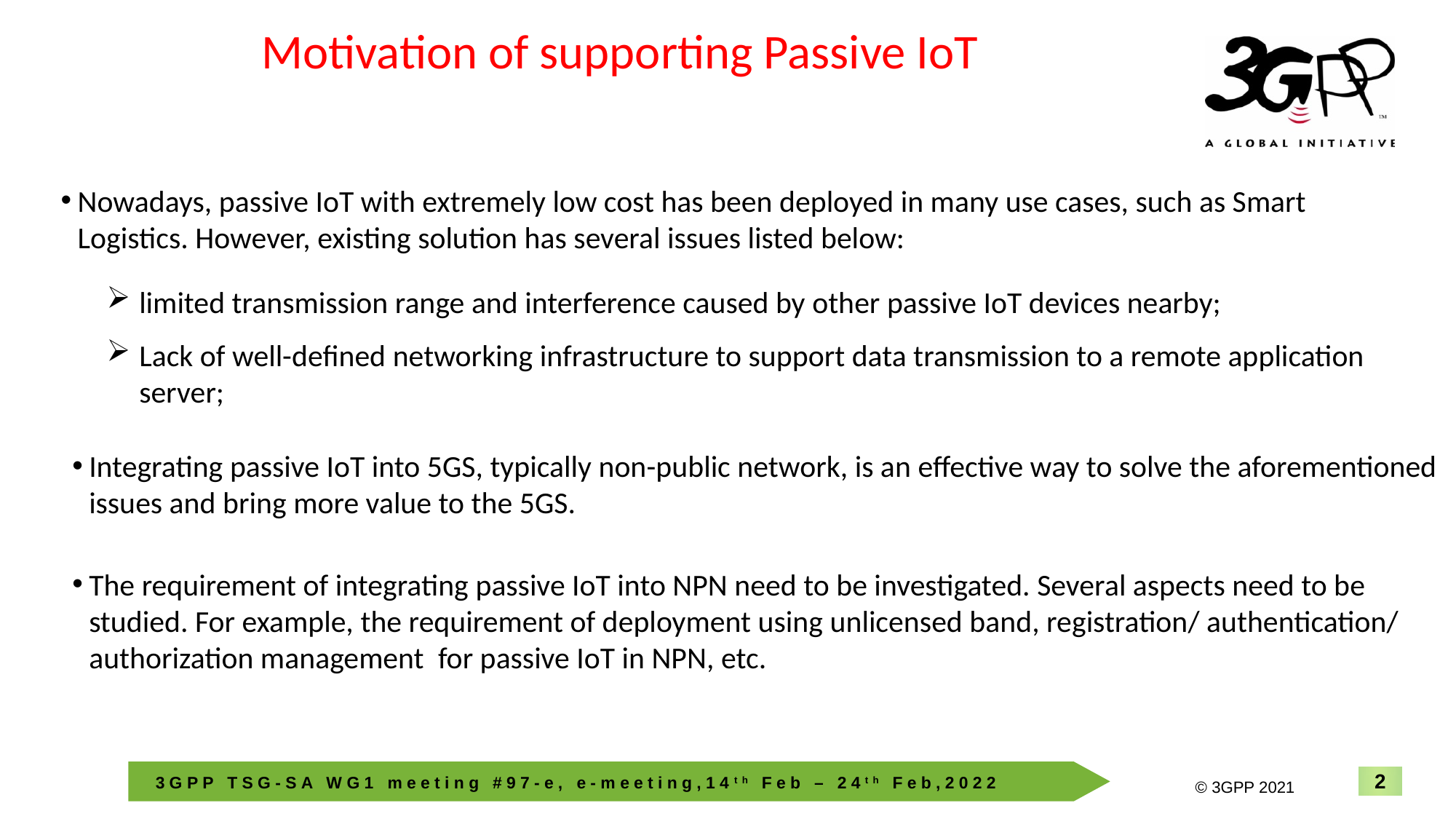

# Motivation of supporting Passive IoT
Nowadays, passive IoT with extremely low cost has been deployed in many use cases, such as Smart Logistics. However, existing solution has several issues listed below:
limited transmission range and interference caused by other passive IoT devices nearby;
Lack of well-defined networking infrastructure to support data transmission to a remote application server;
Integrating passive IoT into 5GS, typically non-public network, is an effective way to solve the aforementioned issues and bring more value to the 5GS.
The requirement of integrating passive IoT into NPN need to be investigated. Several aspects need to be studied. For example, the requirement of deployment using unlicensed band, registration/ authentication/ authorization management  for passive IoT in NPN, etc.